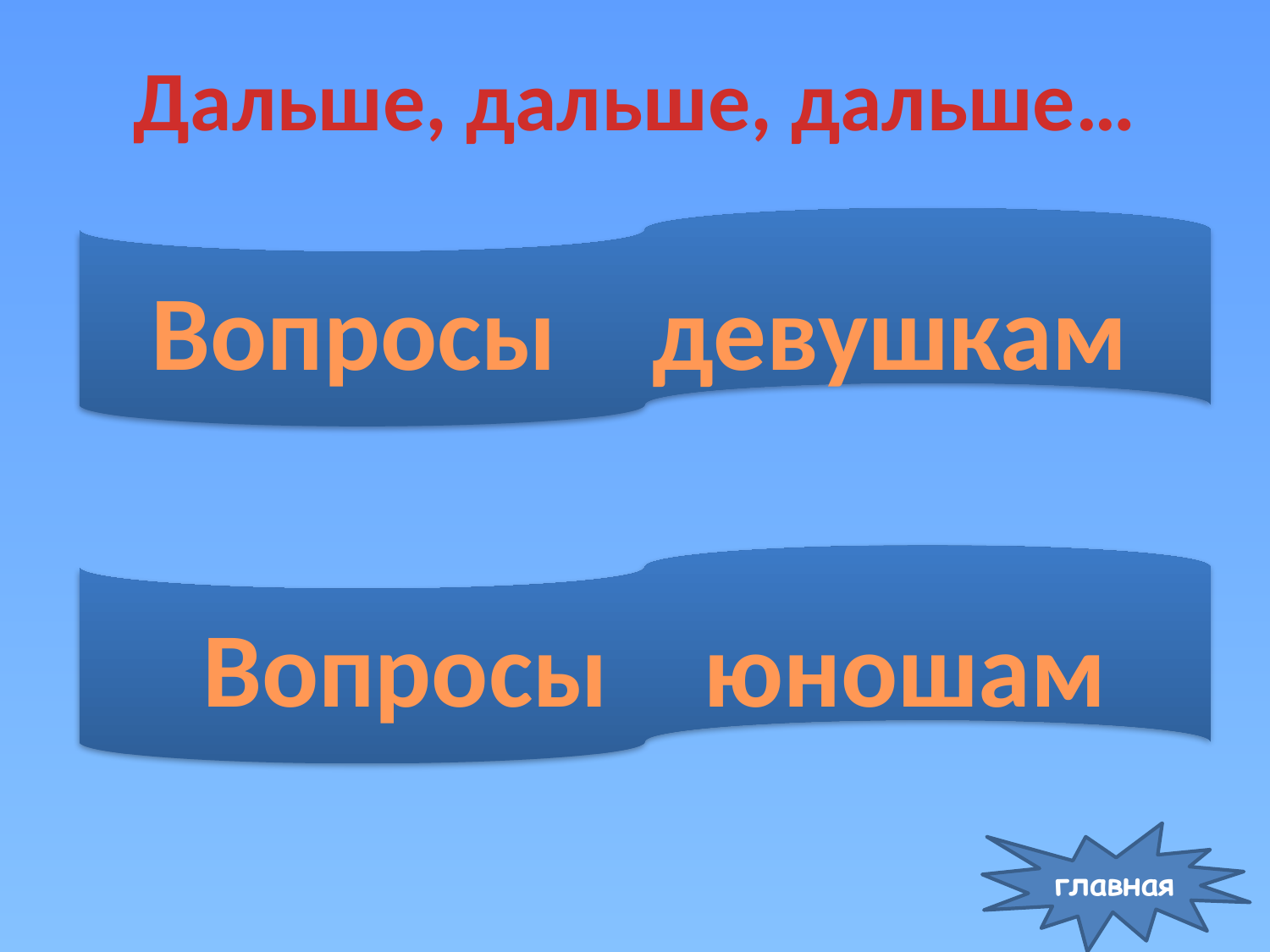

Дальше, дальше, дальше…

Вопросы    девушкам

Вопросы    юношам
главная